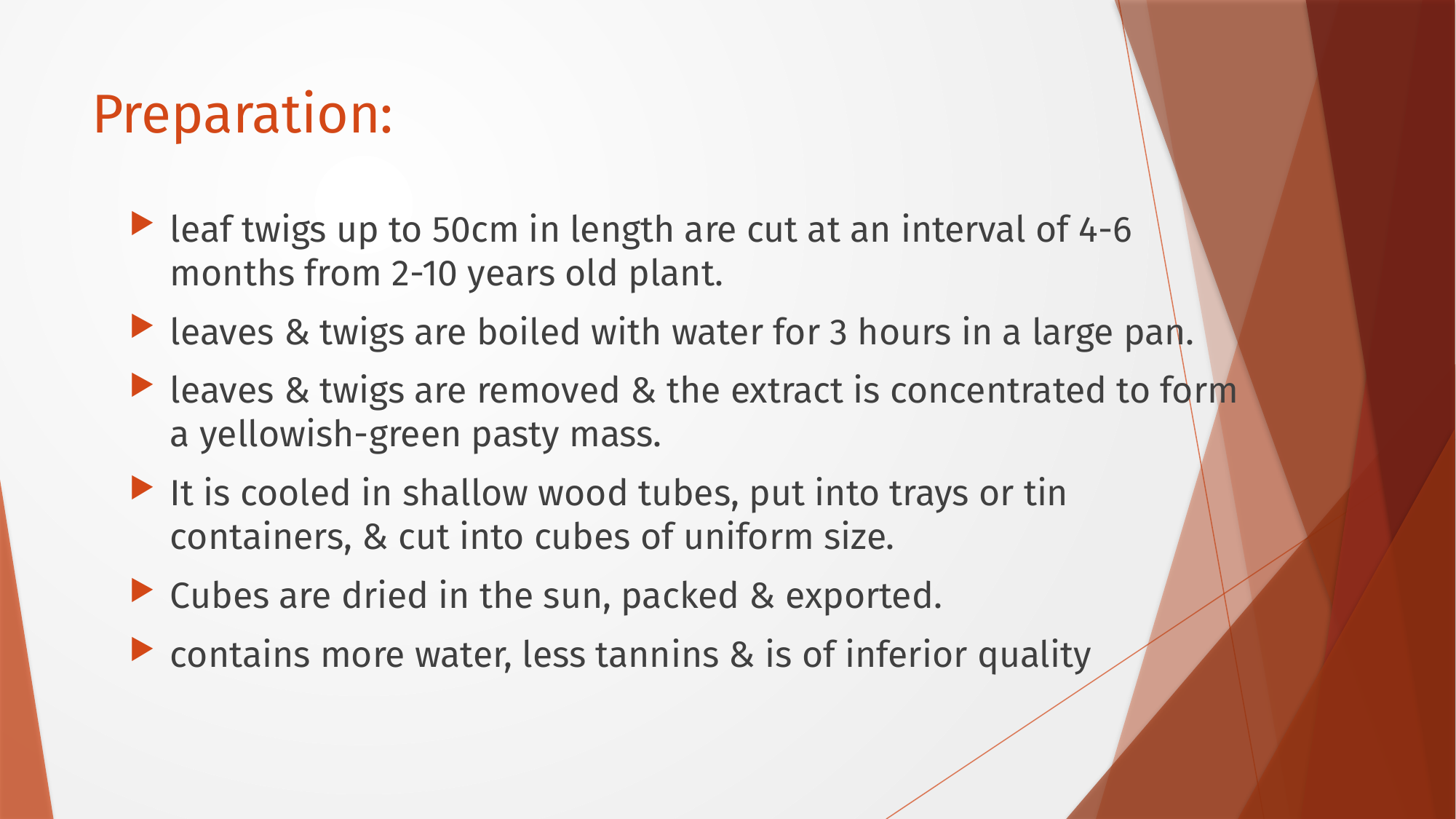

# Preparation:
leaf twigs up to 50cm in length are cut at an interval of 4-6 months from 2-10 years old plant.
leaves & twigs are boiled with water for 3 hours in a large pan.
leaves & twigs are removed & the extract is concentrated to form a yellowish-green pasty mass.
It is cooled in shallow wood tubes, put into trays or tin containers, & cut into cubes of uniform size.
Cubes are dried in the sun, packed & exported.
contains more water, less tannins & is of inferior quality